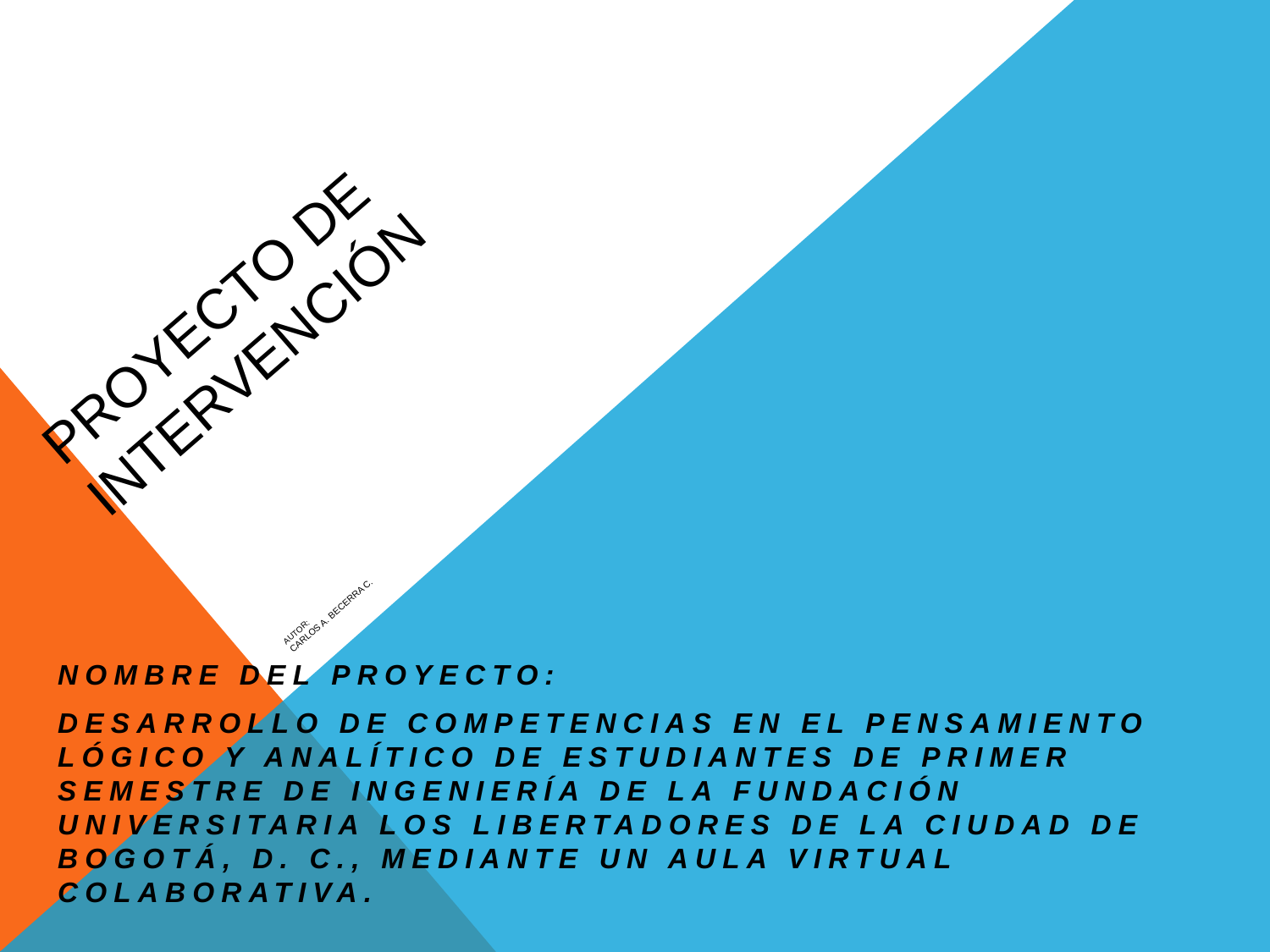

# PROYECTO DE INTERVENCIÓN

Autor:
Carlos a. becerra c.

NOMBRE DEL PROYECTO:
Desarrollo de competencias en el pensamiento lógico y analítico de estudiantes de primer semestre de ingeniería de la Fundación Universitaria Los Libertadores de la ciudad de Bogotá, D. C., mediante un aula virtual colaborativa.